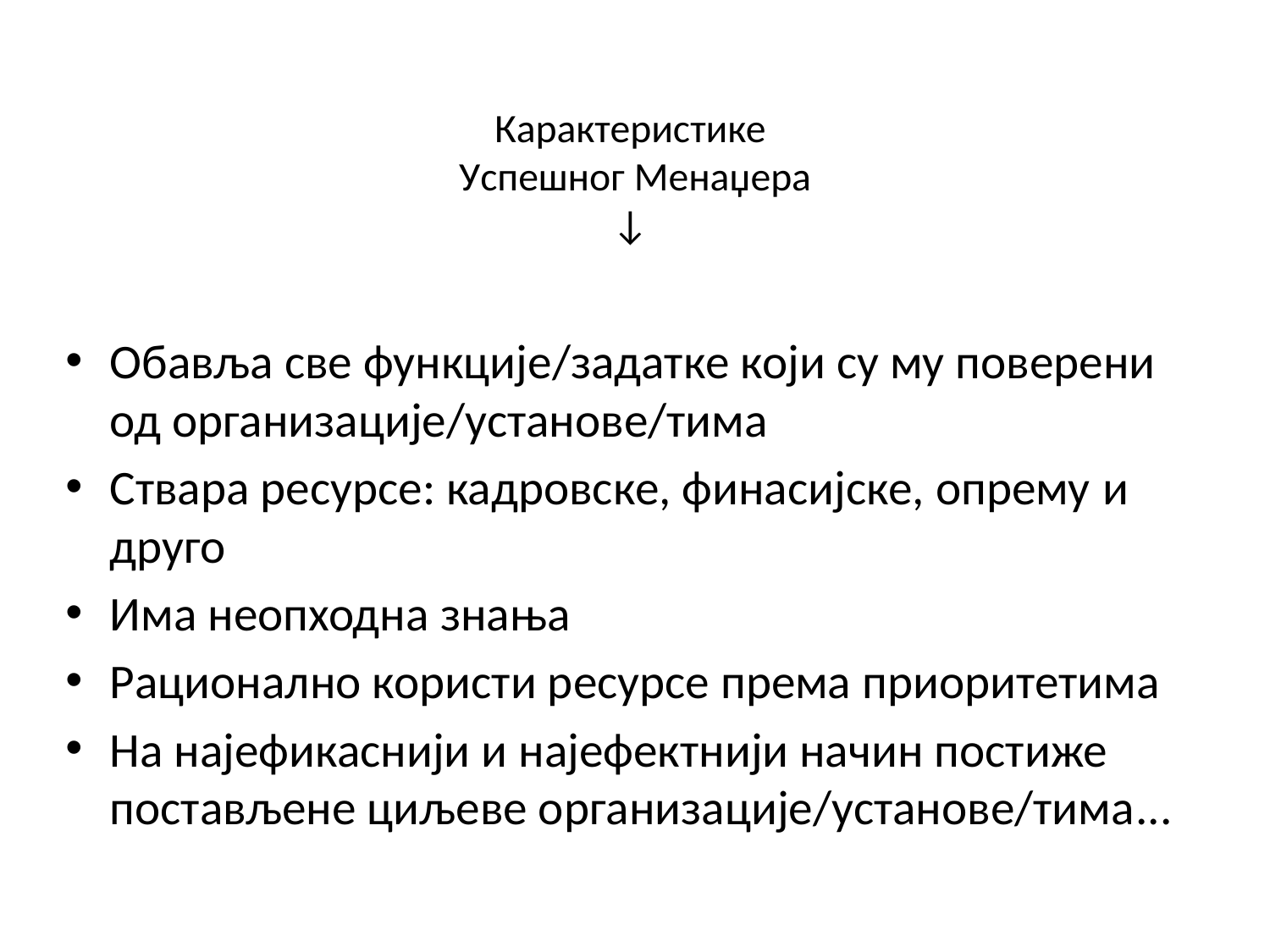

# Карактеристике Успешног Менаџера ↓
Обавља све функције/задатке који су му поверени од организације/установе/тима
Ствара ресурсе: кадровске, финасијске, опрему и друго
Има неопходна знања
Рационално користи ресурсе према приоритетима
На најефикаснији и најефектнији начин постиже постављене циљеве организације/установе/тима...